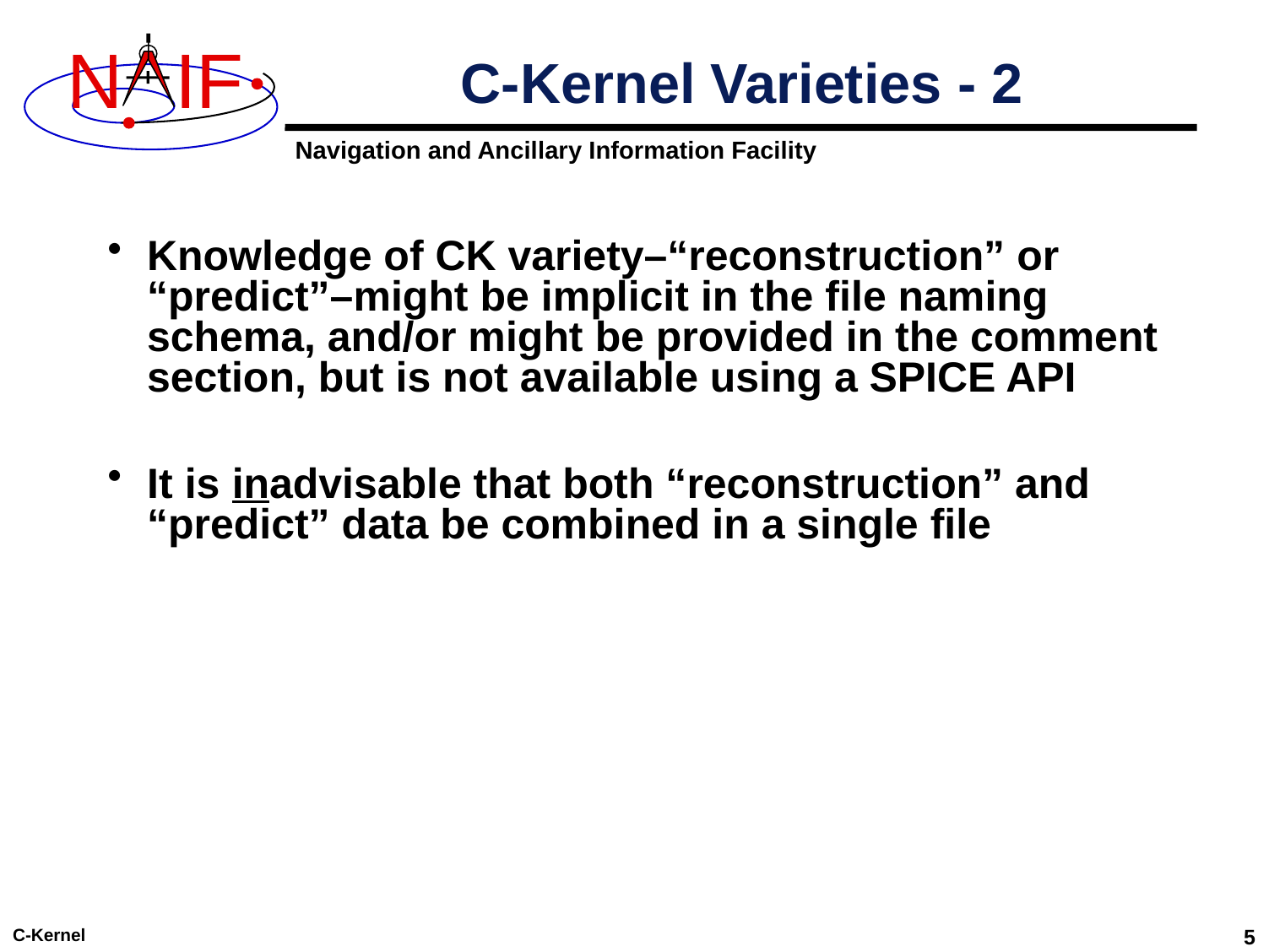

# C-Kernel Varieties - 2
Knowledge of CK variety–“reconstruction” or “predict”–might be implicit in the file naming schema, and/or might be provided in the comment section, but is not available using a SPICE API

It is inadvisable that both “reconstruction” and “predict” data be combined in a single file

C-Kernel
5